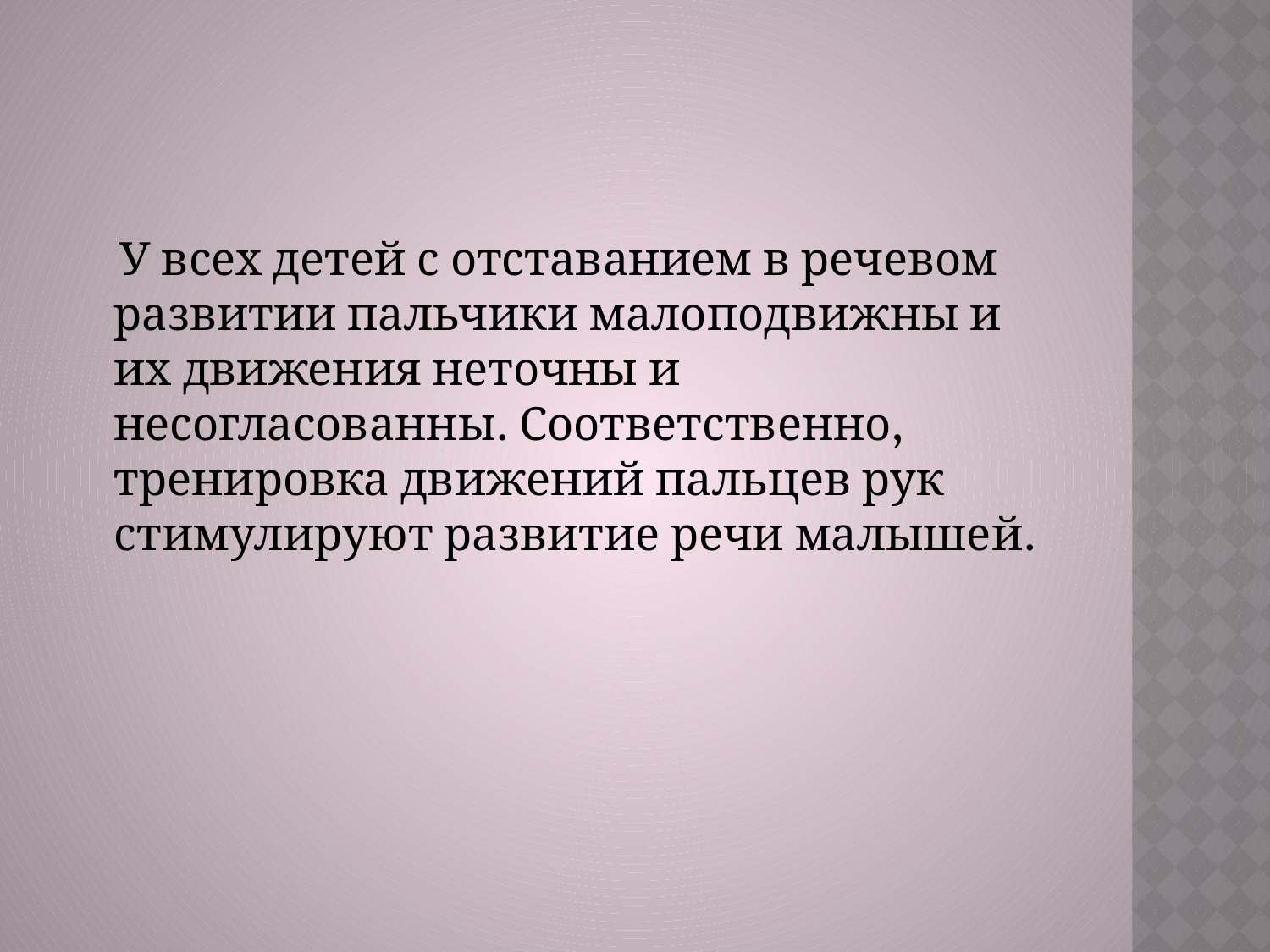

#
    У всех детей с отставанием в речевом развитии пальчики малоподвижны и их движения неточны и несогласованны. Соответственно, тренировка движений пальцев рук стимулируют развитие речи малышей.